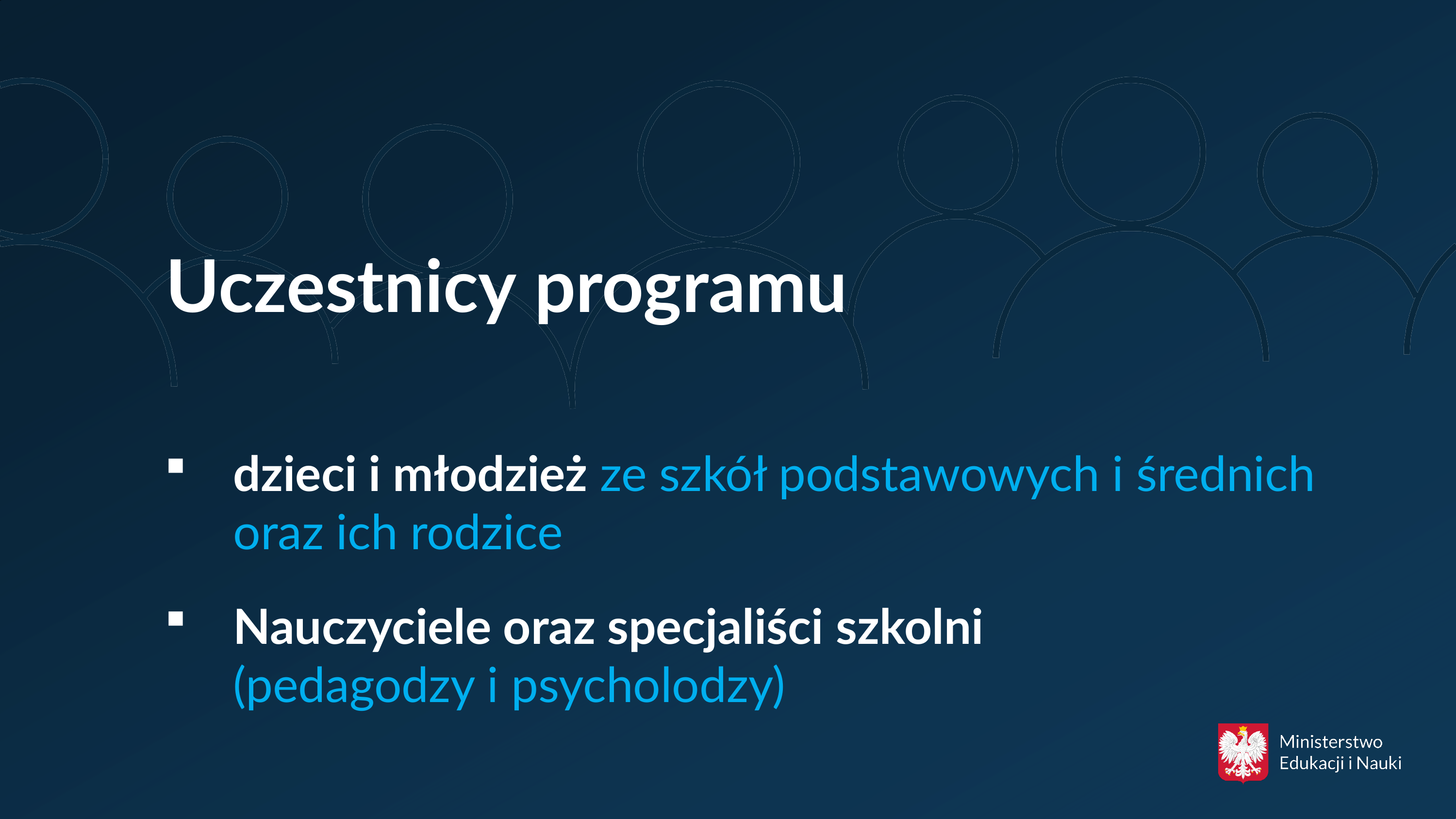

# Uczestnicy programu
dzieci i młodzież ze szkół podstawowych i średnich oraz ich rodzice
Nauczyciele oraz specjaliści szkolni
(pedagodzy i psycholodzy)